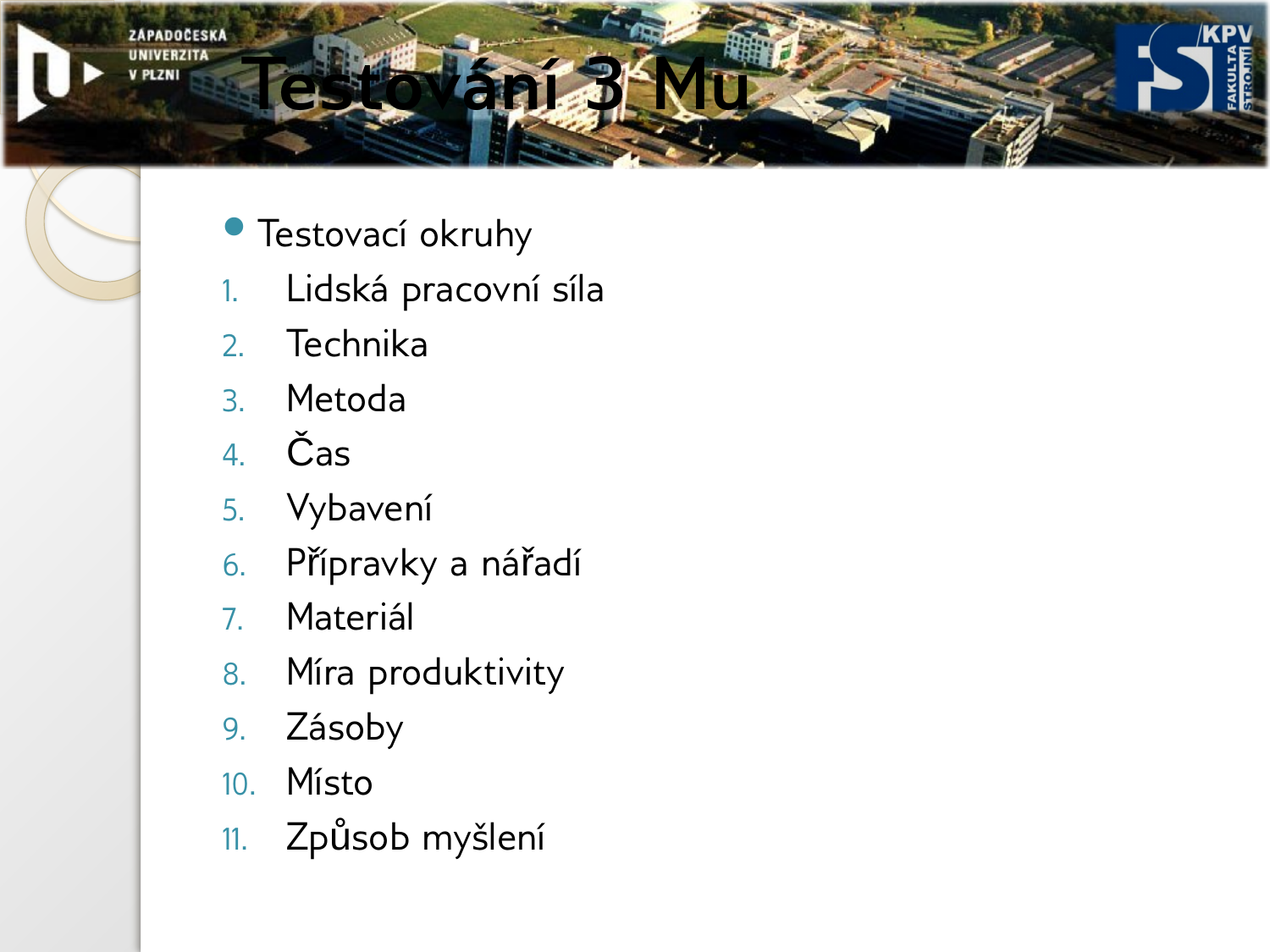

# Testování 3 Mu
Testovací okruhy
Lidská pracovní síla
Technika
Metoda
Čas
Vybavení
Přípravky a nářadí
Materiál
Míra produktivity
Zásoby
Místo
Způsob myšlení